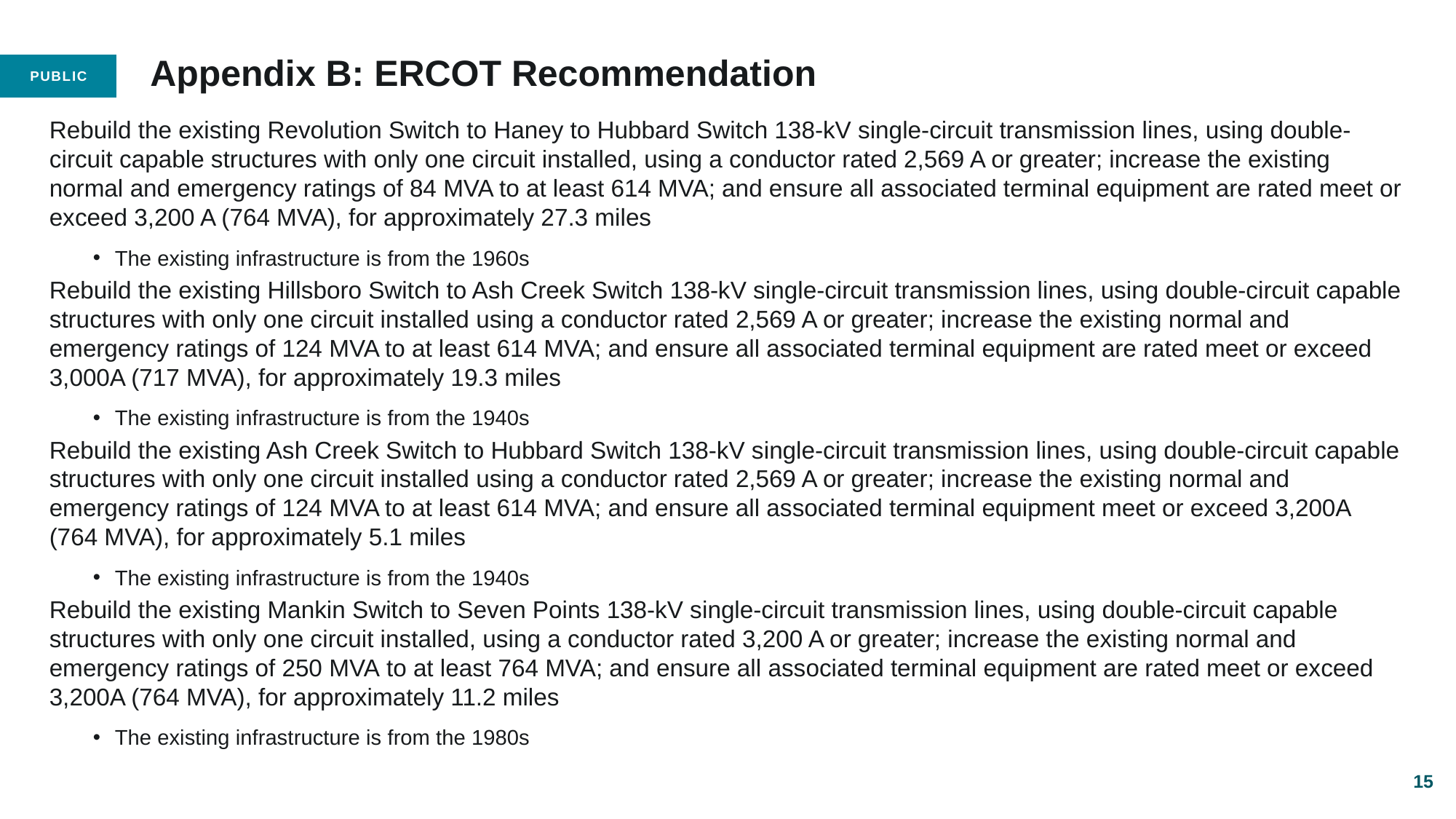

# Appendix B: ERCOT Recommendation
Rebuild the existing Revolution Switch to Haney to Hubbard Switch 138-kV single-circuit transmission lines, using double-circuit capable structures with only one circuit installed, using a conductor rated 2,569 A or greater; increase the existing normal and emergency ratings of 84 MVA to at least 614 MVA; and ensure all associated terminal equipment are rated meet or exceed 3,200 A (764 MVA), for approximately 27.3 miles
The existing infrastructure is from the 1960s
Rebuild the existing Hillsboro Switch to Ash Creek Switch 138-kV single-circuit transmission lines, using double-circuit capable structures with only one circuit installed using a conductor rated 2,569 A or greater; increase the existing normal and emergency ratings of 124 MVA to at least 614 MVA; and ensure all associated terminal equipment are rated meet or exceed 3,000A (717 MVA), for approximately 19.3 miles
The existing infrastructure is from the 1940s
Rebuild the existing Ash Creek Switch to Hubbard Switch 138-kV single-circuit transmission lines, using double-circuit capable structures with only one circuit installed using a conductor rated 2,569 A or greater; increase the existing normal and emergency ratings of 124 MVA to at least 614 MVA; and ensure all associated terminal equipment meet or exceed 3,200A (764 MVA), for approximately 5.1 miles
The existing infrastructure is from the 1940s
Rebuild the existing Mankin Switch to Seven Points 138-kV single-circuit transmission lines, using double-circuit capable structures with only one circuit installed, using a conductor rated 3,200 A or greater; increase the existing normal and emergency ratings of 250 MVA to at least 764 MVA; and ensure all associated terminal equipment are rated meet or exceed 3,200A (764 MVA), for approximately 11.2 miles
The existing infrastructure is from the 1980s

15